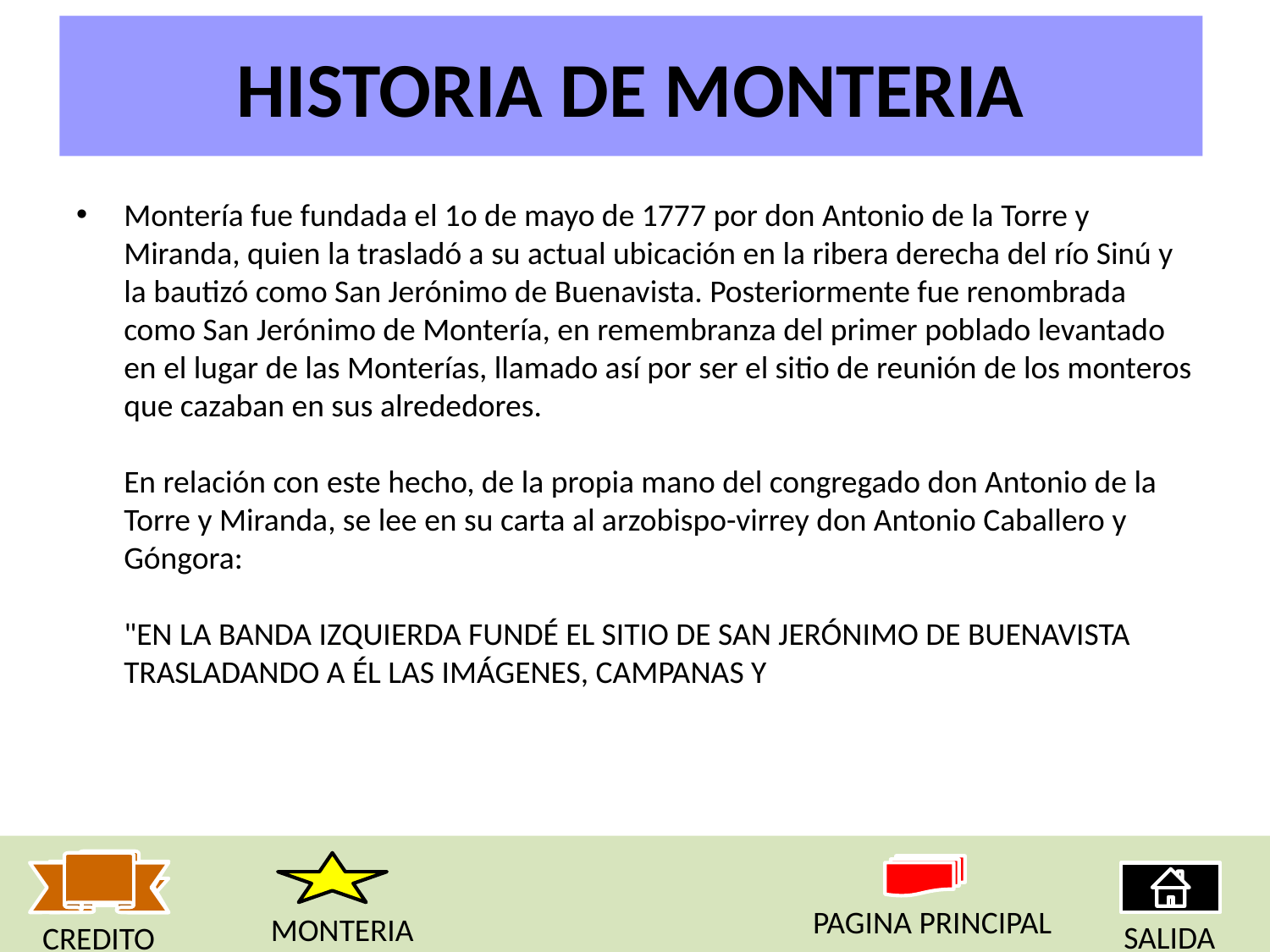

# HISTORIA DE MONTERIA
Montería fue fundada el 1o de mayo de 1777 por don Antonio de la Torre y Miranda, quien la trasladó a su actual ubicación en la ribera derecha del río Sinú y la bautizó como San Jerónimo de Buenavista. Posteriormente fue renombrada como San Jerónimo de Montería, en remembranza del primer poblado levantado en el lugar de las Monterías, llamado así por ser el sitio de reunión de los monteros que cazaban en sus alrededores.
En relación con este hecho, de la propia mano del congregado don Antonio de la Torre y Miranda, se lee en su carta al arzobispo-virrey don Antonio Caballero y Góngora:
"EN LA BANDA IZQUIERDA FUNDÉ EL SITIO DE SAN JERÓNIMO DE BUENAVISTA TRASLADANDO A ÉL LAS IMÁGENES, CAMPANAS Y

PAGINA PRINCIPAL
MONTERIA
SALIDA
CREDITO